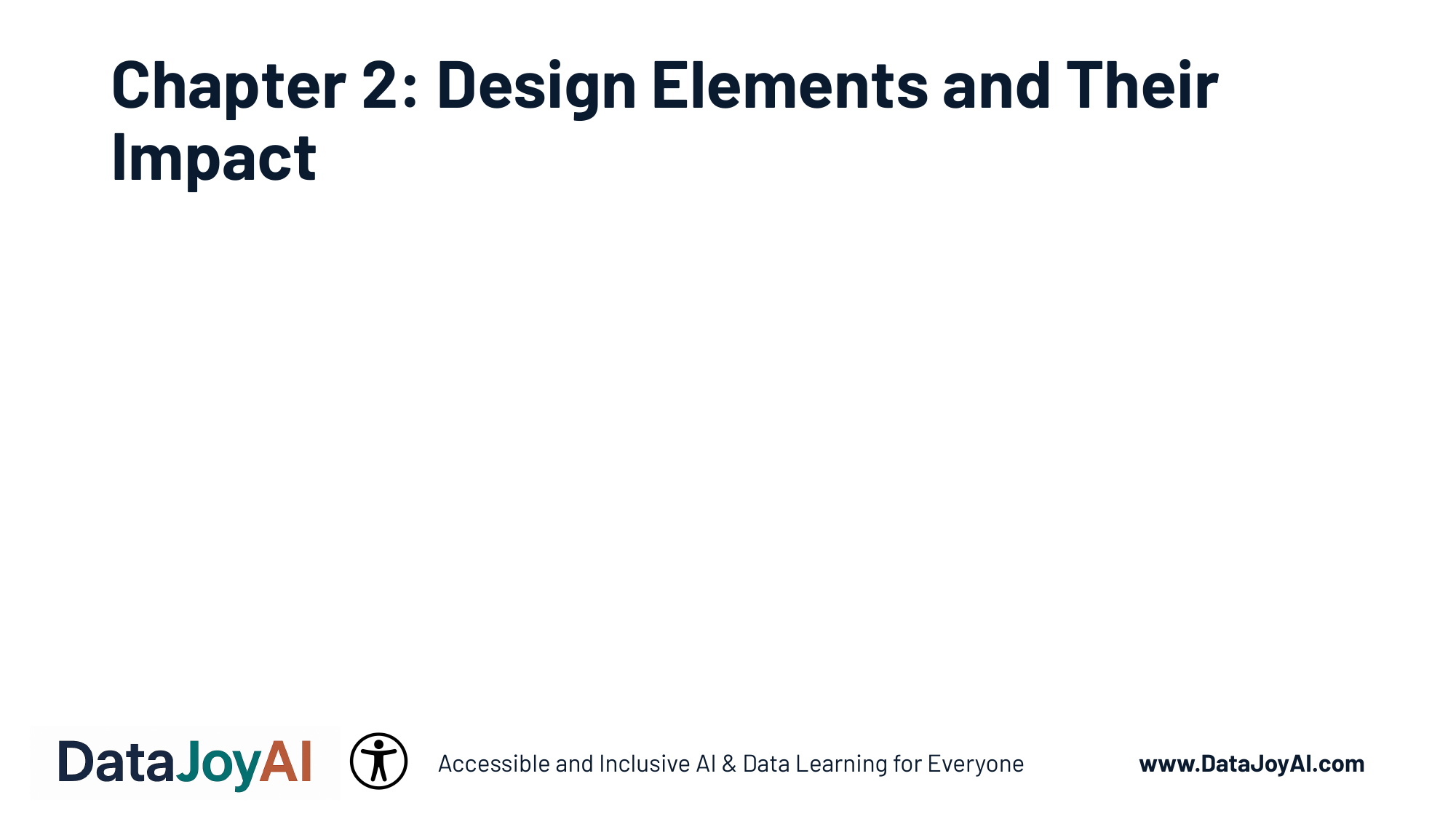

# Chapter 2: Design Elements and Their Impact